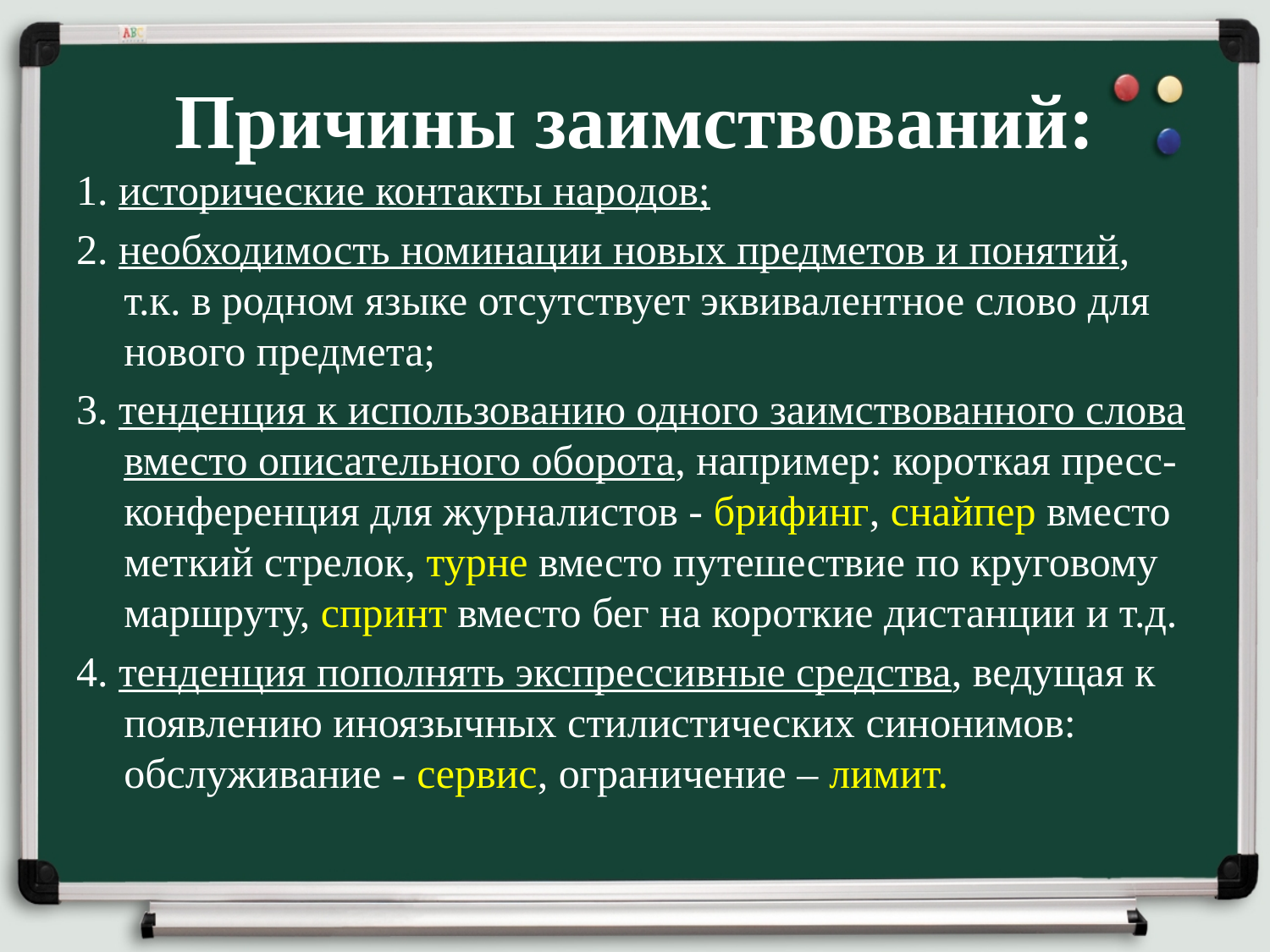

# Причины заимствований:
1. исторические контакты народов;
2. необходимость номинации новых предметов и понятий, т.к. в родном языке отсутствует эквивалентное слово для нового предмета;
3. тенденция к использованию одного заимствованного слова вместо описательного оборота, например: короткая пресс-конференция для журналистов - брифинг, снайпер вместо меткий стрелок, турне вместо путешествие по круговому маршруту, спринт вместо бег на короткие дистанции и т.д.
4. тенденция пополнять экспрессивные средства, ведущая к появлению иноязычных стилистических синонимов: обслуживание - сервис, ограничение – лимит.